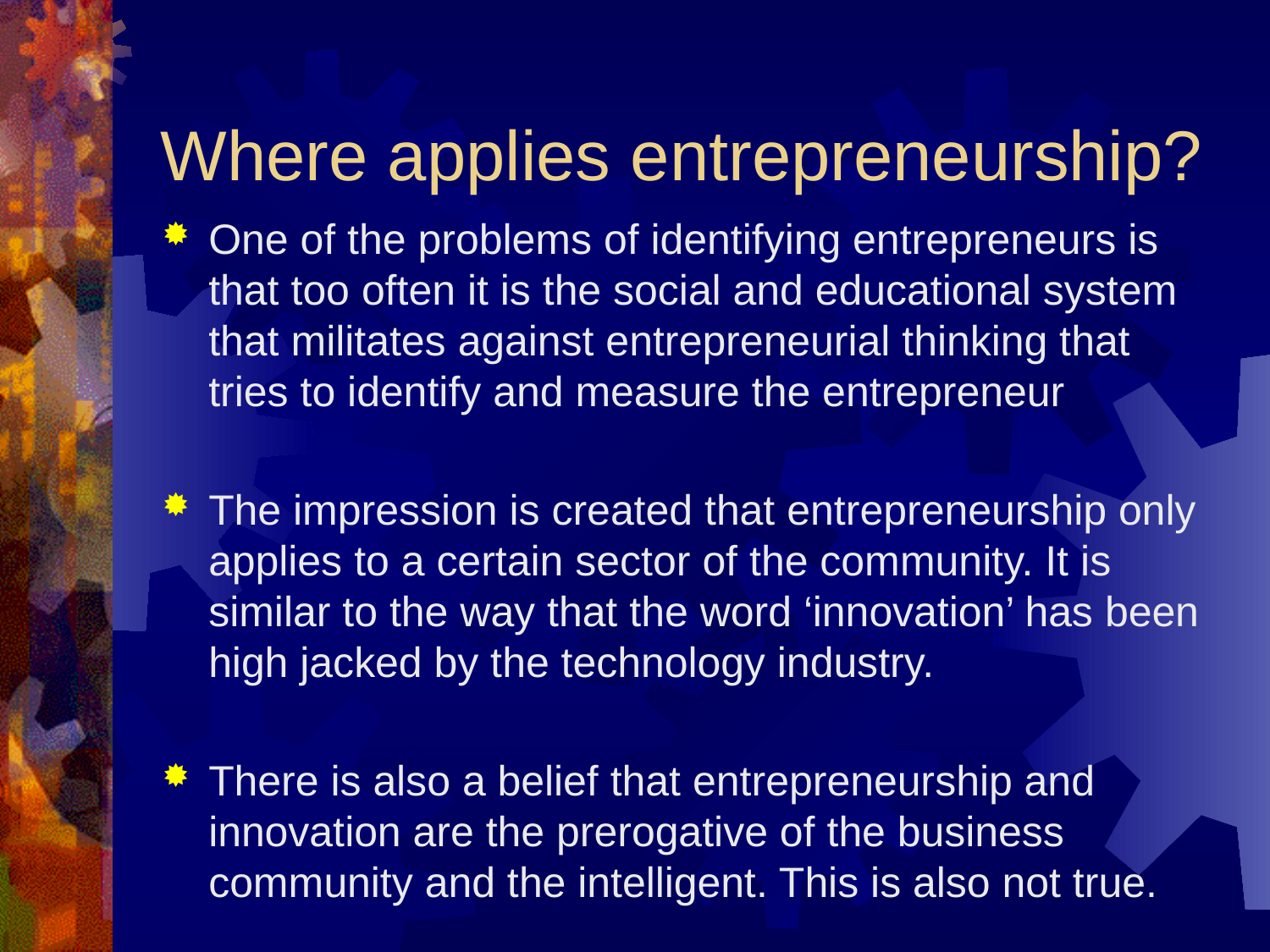

# Where applies entrepreneurship?
One of the problems of identifying entrepreneurs is that too often it is the social and educational system that militates against entrepreneurial thinking that tries to identify and measure the entrepreneur

The impression is created that entrepreneurship only applies to a certain sector of the community. It is similar to the way that the word ‘innovation’ has been high jacked by the technology industry.

There is also a belief that entrepreneurship and innovation are the prerogative of the business community and the intelligent. This is also not true.